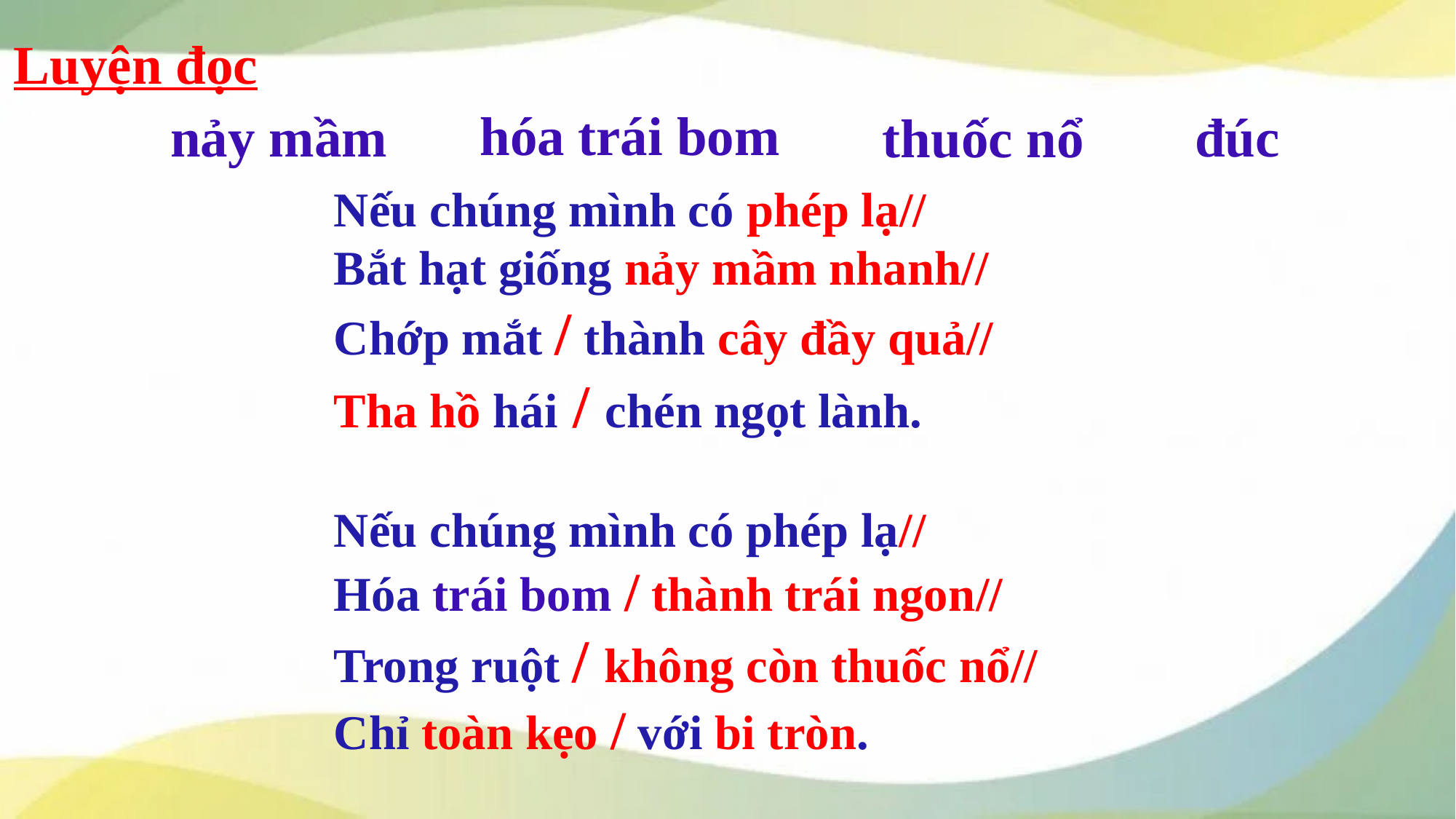

Luyện đọc
hóa trái bom
đúc
nảy mầm
thuốc nổ
#
Nếu chúng mình có phép lạ//
Bắt hạt giống nảy mầm nhanh//
Chớp mắt / thành cây đầy quả//
Tha hồ hái / chén ngọt lành.

Nếu chúng mình có phép lạ//
Hóa trái bom / thành trái ngon//
Trong ruột / không còn thuốc nổ//
Chỉ toàn kẹo / với bi tròn.